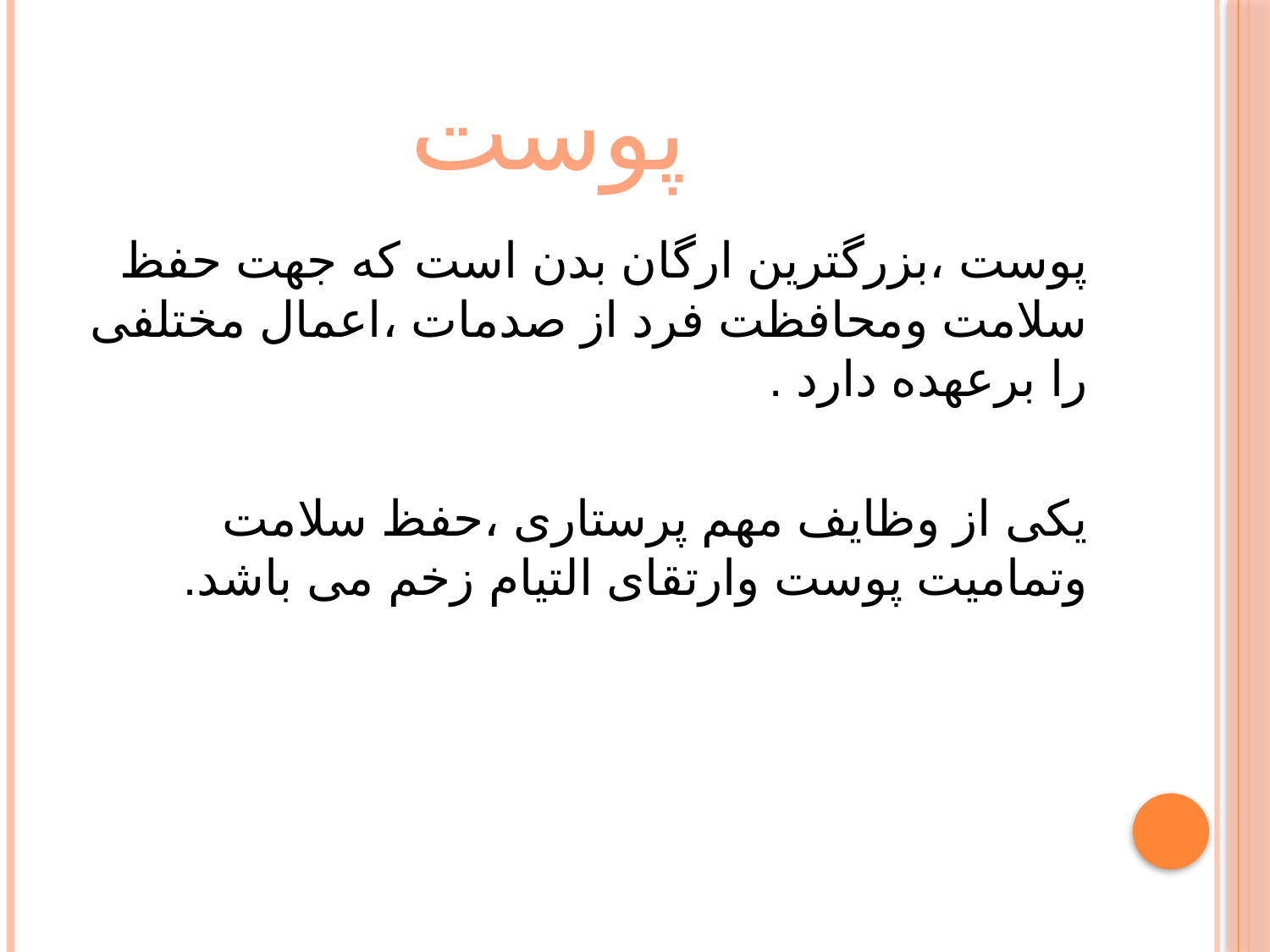

# پوست
پوست ،بزرگترین ارگان بدن است که جهت حفظ سلامت ومحافظت فرد از صدمات ،اعمال مختلفی را برعهده دارد .

یکی از وظایف مهم پرستاری ،حفظ سلامت وتمامیت پوست وارتقای التیام زخم می باشد.